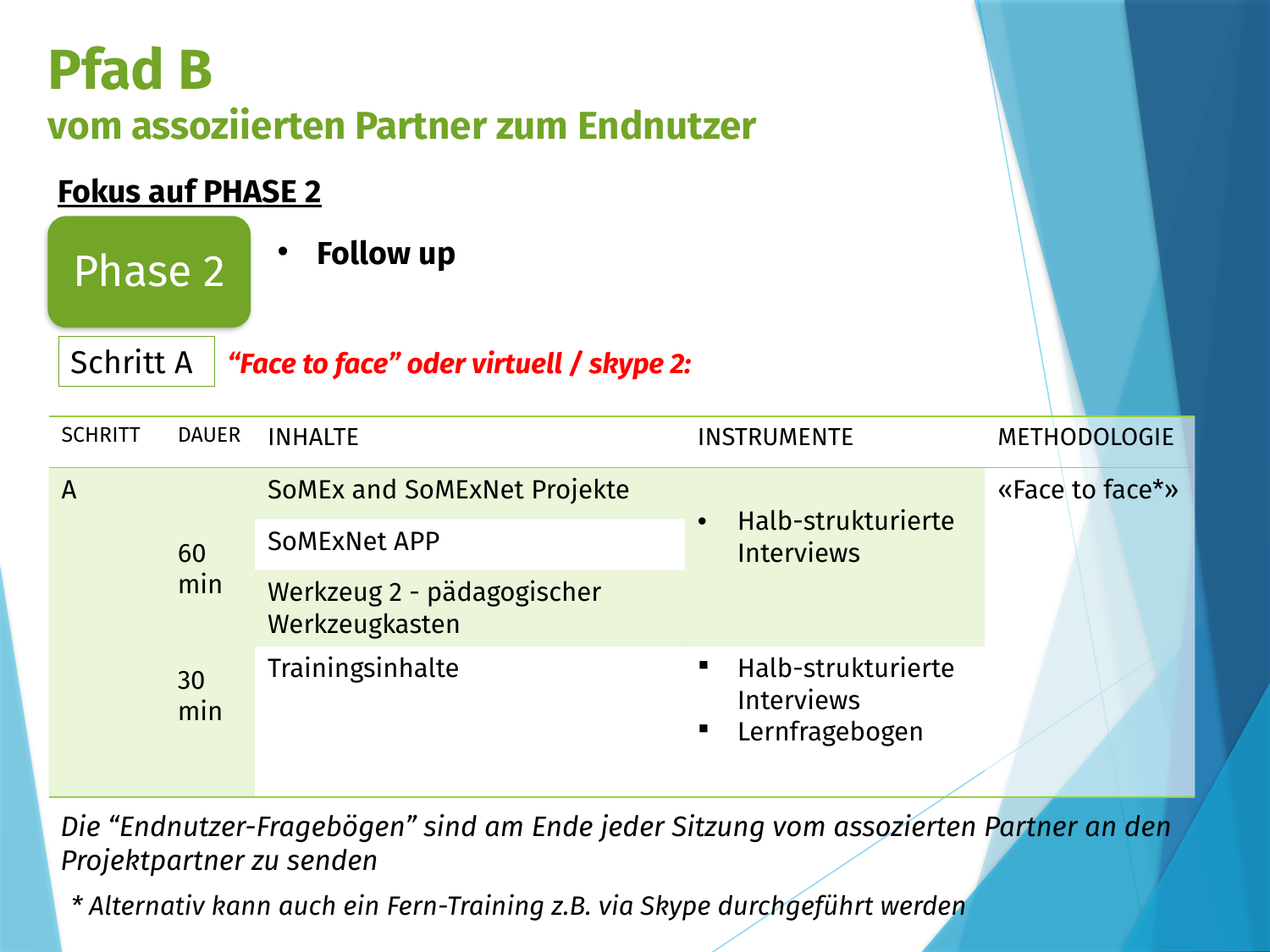

# Pfad B vom assoziierten Partner zum Endnutzer
Fokus auf PHASE 2

Phase 2
Follow up
Schritt A
“Face to face” oder virtuell / skype 2:
| SCHRITT | DAUER | INHALTE | INSTRUMENTE | METHODOLOGIE |
| --- | --- | --- | --- | --- |
| A | 60 min 30 min | SoMEx and SoMExNet Projekte | Halb-strukturierte Interviews | «Face to face\*» |
|  |  | SoMExNet APP |  |  |
|  |  | Werkzeug 2 - pädagogischer Werkzeugkasten |  |  |
|  |  | Trainingsinhalte | Halb-strukturierte Interviews Lernfragebogen |  |
Die “Endnutzer-Fragebögen” sind am Ende jeder Sitzung vom assozierten Partner an den Projektpartner zu senden

* Alternativ kann auch ein Fern-Training z.B. via Skype durchgeführt werden